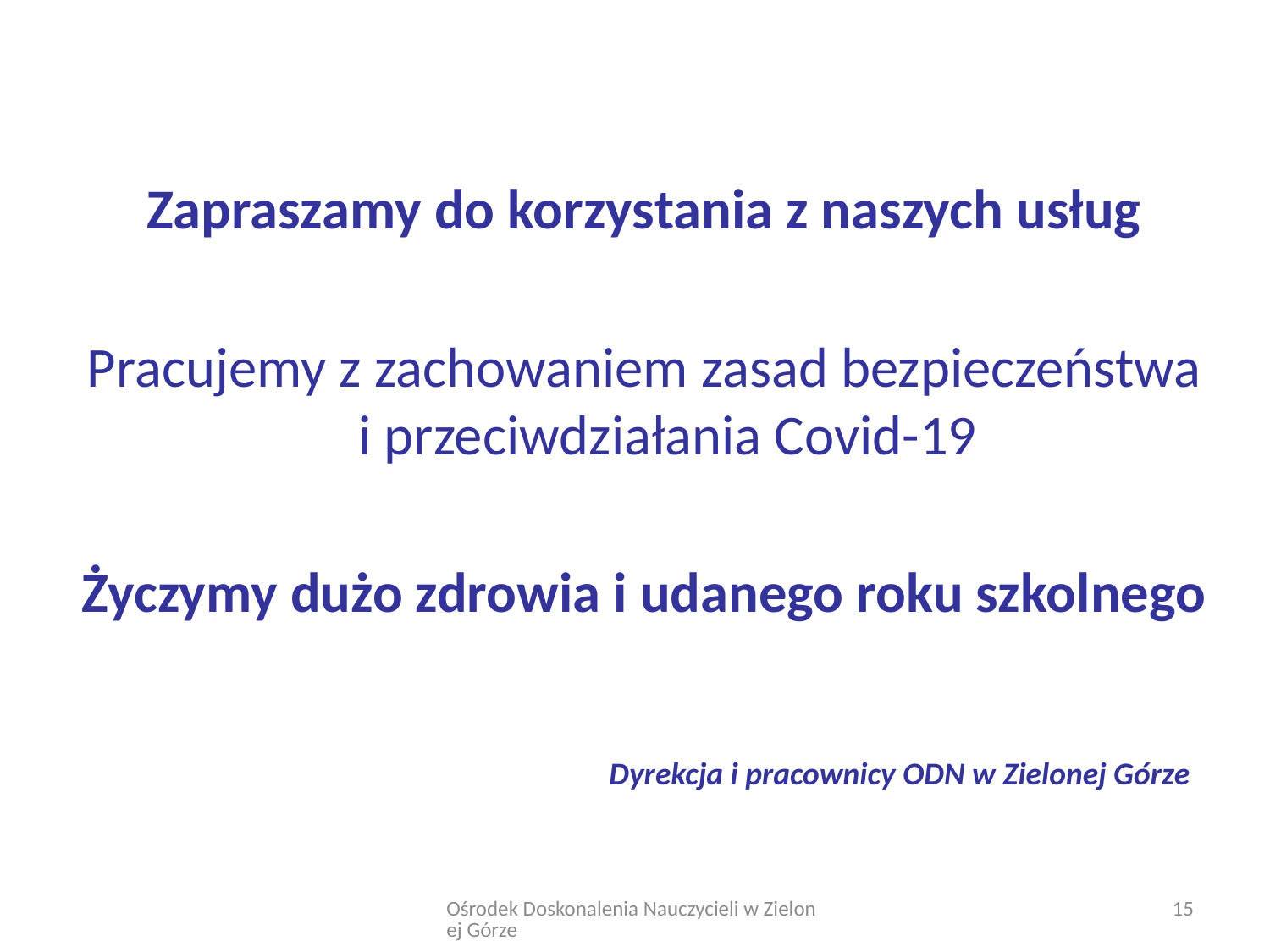

Zapraszamy do korzystania z naszych usług

Pracujemy z zachowaniem zasad bezpieczeństwa i przeciwdziałania Covid-19

Życzymy dużo zdrowia i udanego roku szkolnego

                                                                       Dyrekcja i pracownicy ODN w Zielonej Górze

Ośrodek Doskonalenia Nauczycieli w Zielonej Górze
15